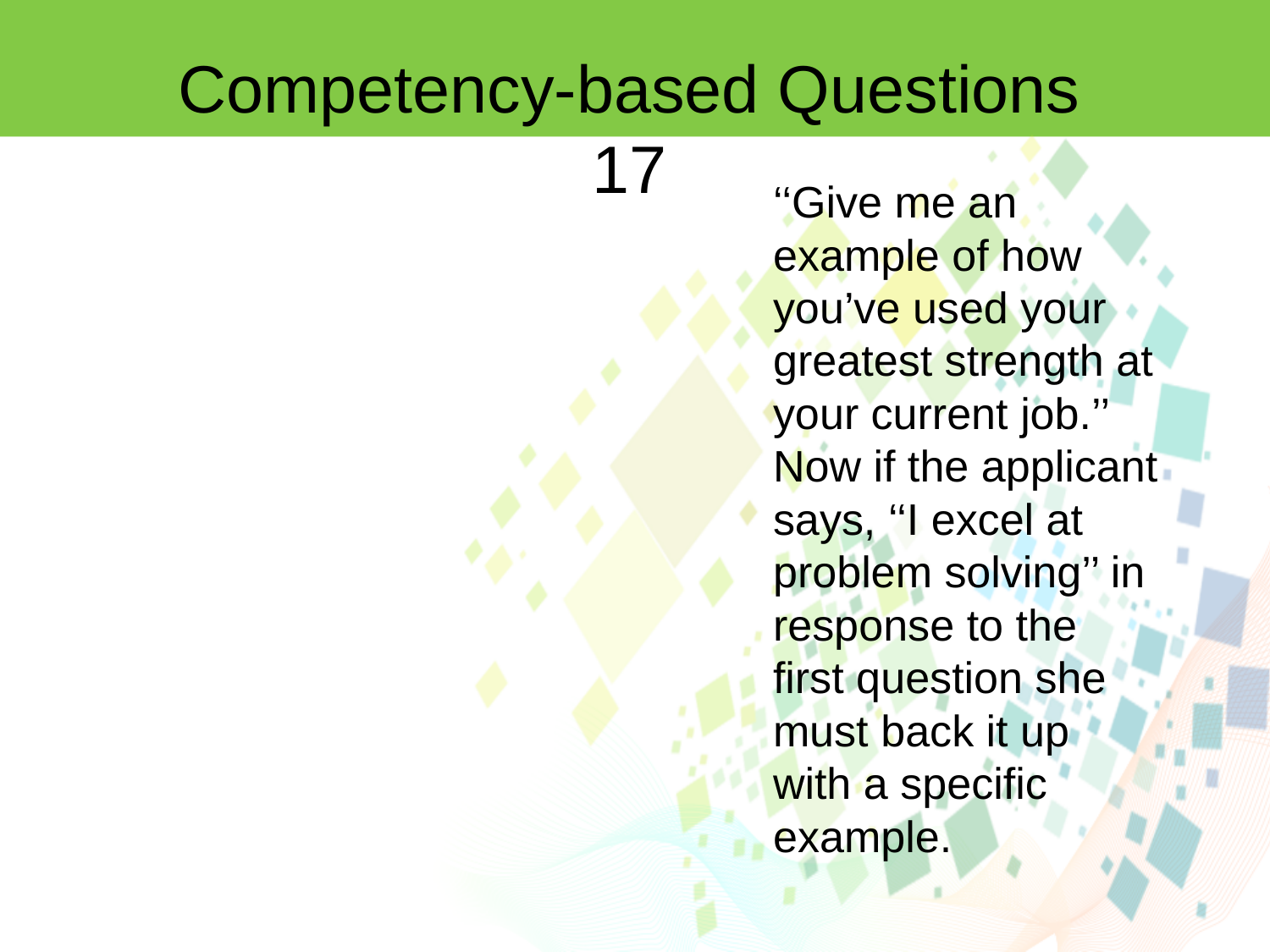

Competency-based Questions 17
‘‘Give me an example of how
you’ve used your greatest strength at your current job.’’ Now if the applicant says, ‘‘I excel at problem solving’’ in response to the first question she must back it up
with a specific example.